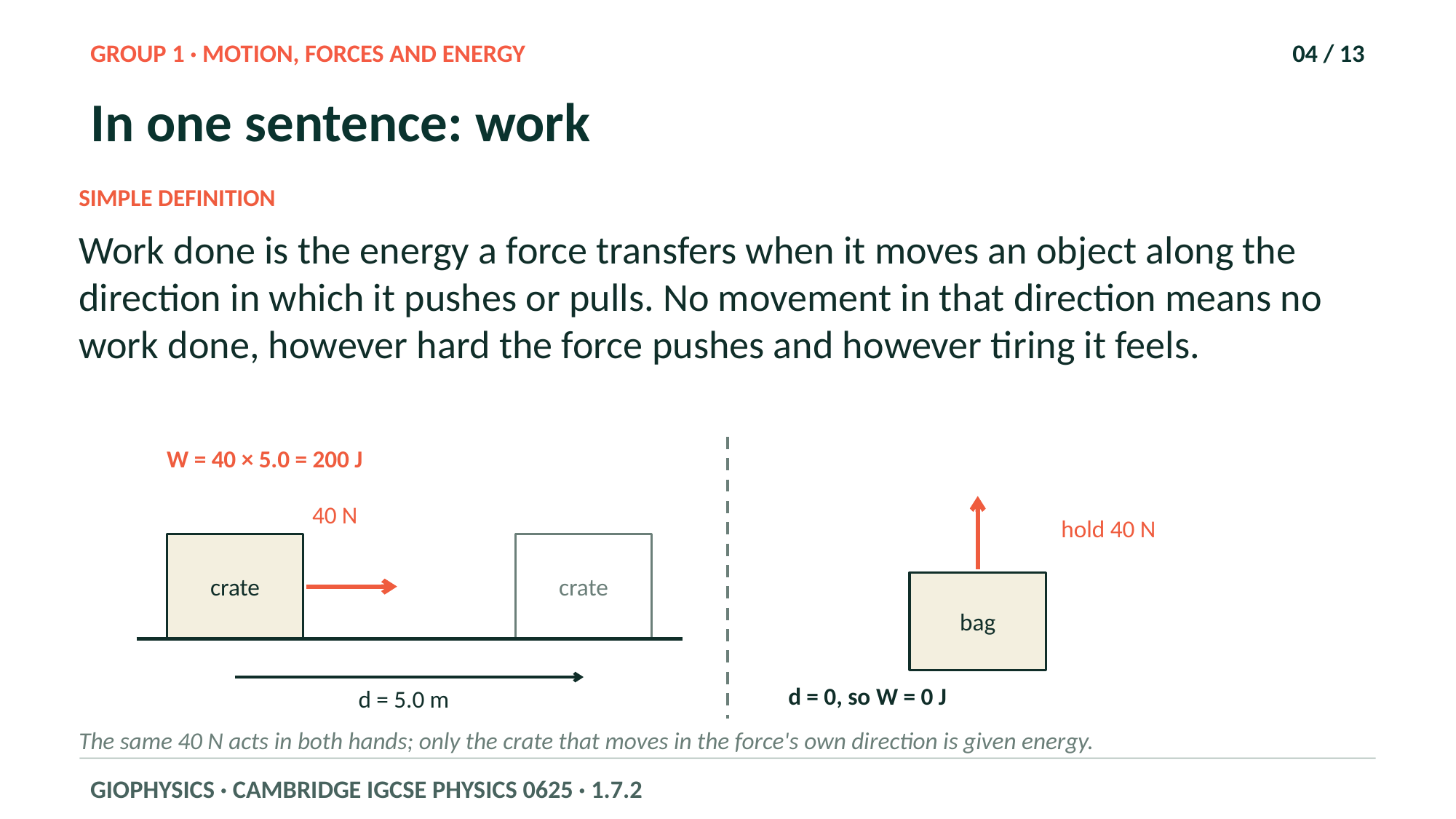

GROUP 1 · MOTION, FORCES AND ENERGY
04 / 13
In one sentence: work
SIMPLE DEFINITION
Work done is the energy a force transfers when it moves an object along the direction in which it pushes or pulls. No movement in that direction means no work done, however hard the force pushes and however tiring it feels.
W = 40 × 5.0 = 200 J
40 N
hold 40 N
crate
crate
bag
d = 0, so W = 0 J
d = 5.0 m
The same 40 N acts in both hands; only the crate that moves in the force's own direction is given energy.

GIOPHYSICS · CAMBRIDGE IGCSE PHYSICS 0625 · 1.7.2